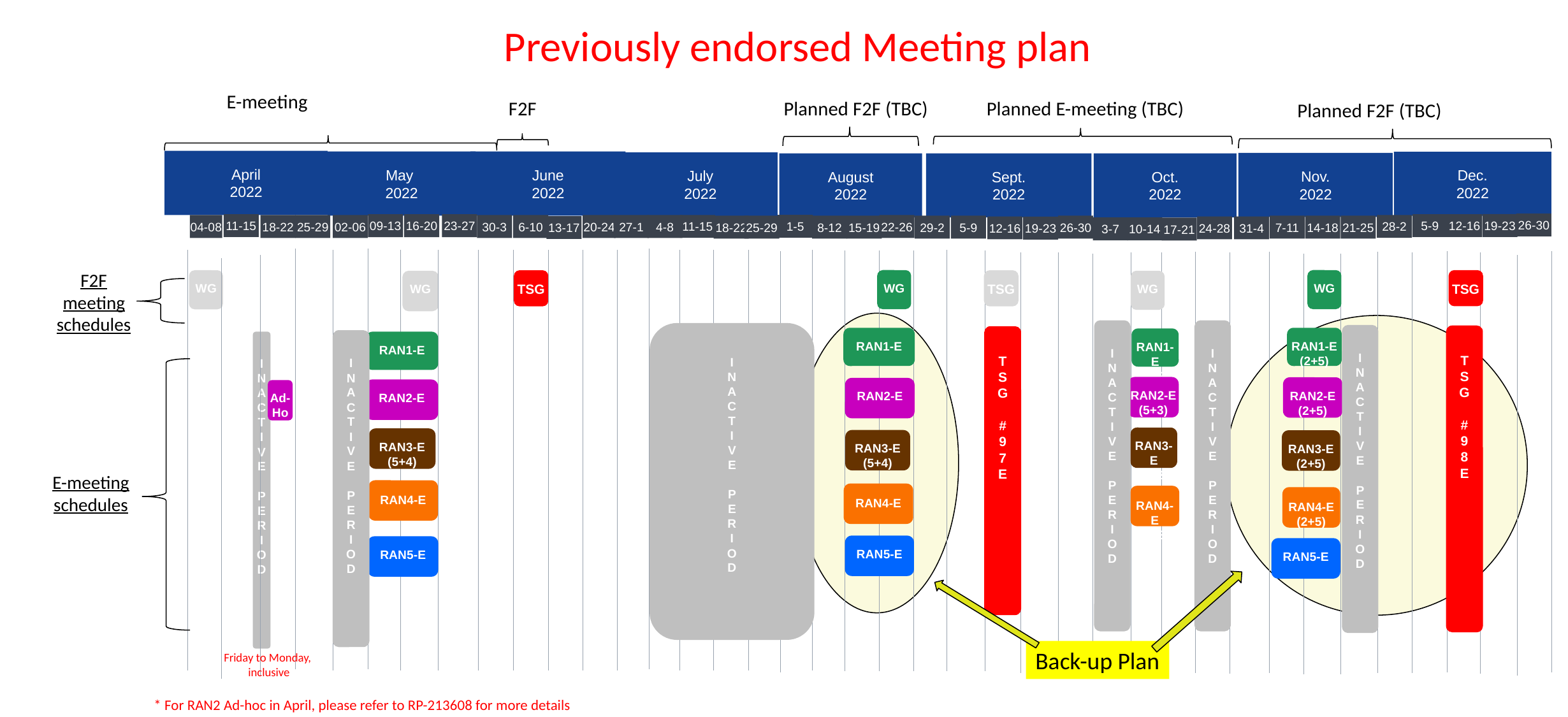

# Previously endorsed Meeting plan

E-meeting
Planned F2F (TBC)
Planned E-meeting (TBC)
F2F
Planned F2F (TBC)

April
2022
May
2022
June
2022
Dec.
2022
July
2022
Nov.
2022
August
2022
Sept.
2022
Oct.
2022
26-30
19-23
11-15
5-9
12-16
09-13
16-20
23-27
1-5
11-15
28-2
04-08
18-22
25-29
02-06
30-3
6-10
20-24
27-1
4-8
22-26
18-22
8-12
15-19
29-2
26-30
7-11
14-18
5-9
25-29
21-25
13-17
12-16
24-28
31-4
19-23
3-7
10-14
17-21
F2F meeting schedules
WG
WG
TSG
TSG
WG
TSG
WG
WG

I
N
A
C
T
I
V
E

P
E
R
I
O
D

I
N
A
C
T
I
V
E

P
E
R
I
O
D

I
N
A
C
T
I
V
E

P
E
R
I
O
D

I
N
A
C
T
I
V
E

P
E
R
I
O
D

T
S
G

#
9
8
E

T
S
G

#
9
7
E

RAN1-E
(2+5)
RAN1-E
RAN1-E
(5+3)

I
N
A
C
T
I
V
E

P
E
R
I
O
D

I
N
A
C
T
I
V
E

P
E
R
I
O
D

RAN1-E

RAN2-E
(5+3)
RAN2-E
(2+5)
RAN2-E
RAN2-E
Ad-Hoc
RAN3-E
(5+2)
RAN3-E
(5+4)
RAN3-E
(5+4)
RAN3-E
(2+5)
E-meeting schedules
RAN4-E
RAN4-E
RAN4-E
(5+3)
RAN4-E
(2+5)
RAN5-E
RAN5-E
RAN5-E

Back-up Plan
Friday to Monday,
inclusive
* For RAN2 Ad-hoc in April, please refer to RP-213608 for more details